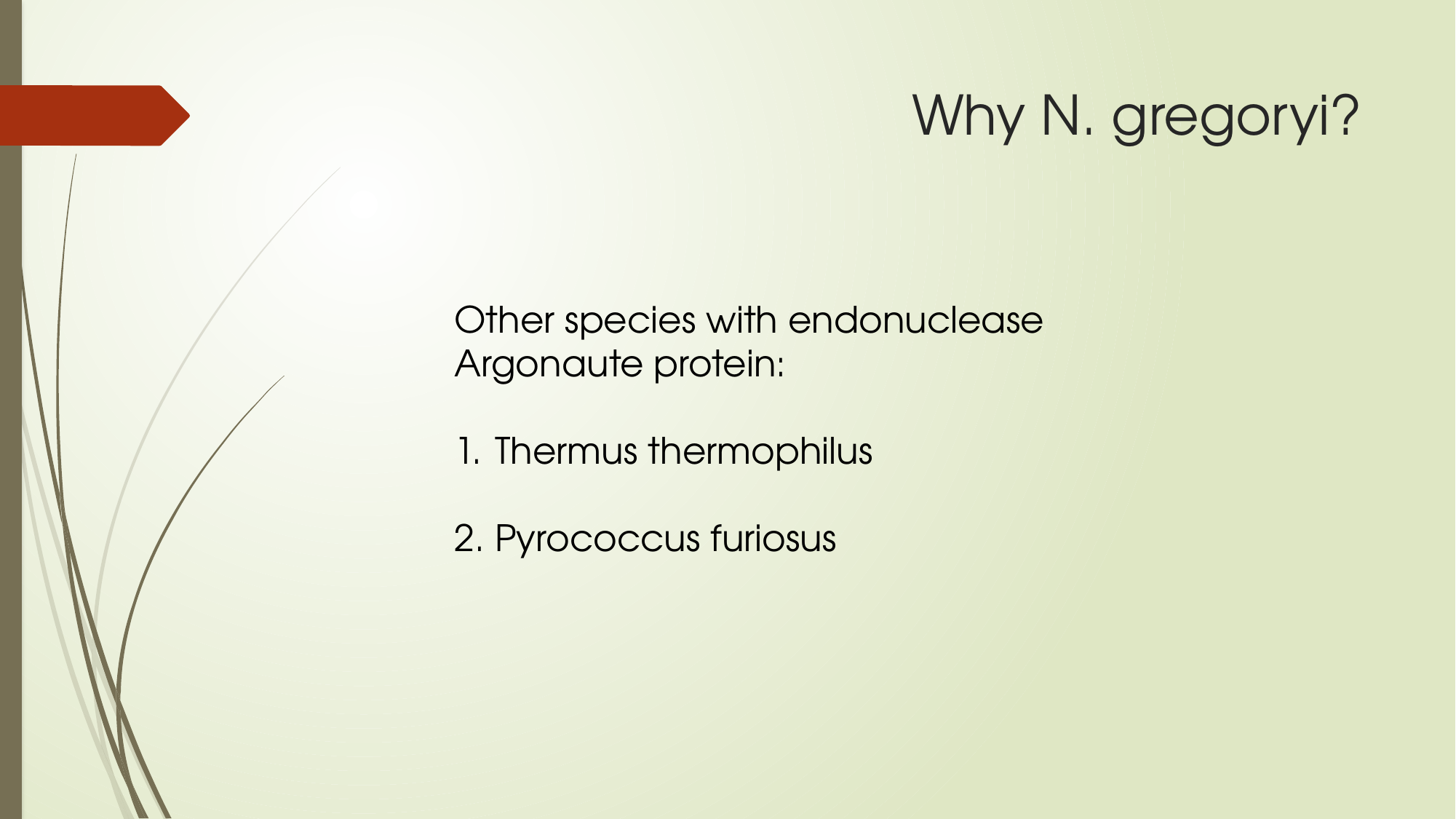

# Why N. gregoryi?
Other species with endonuclease Argonaute protein:

Thermus thermophilus

Pyrococcus furiosus